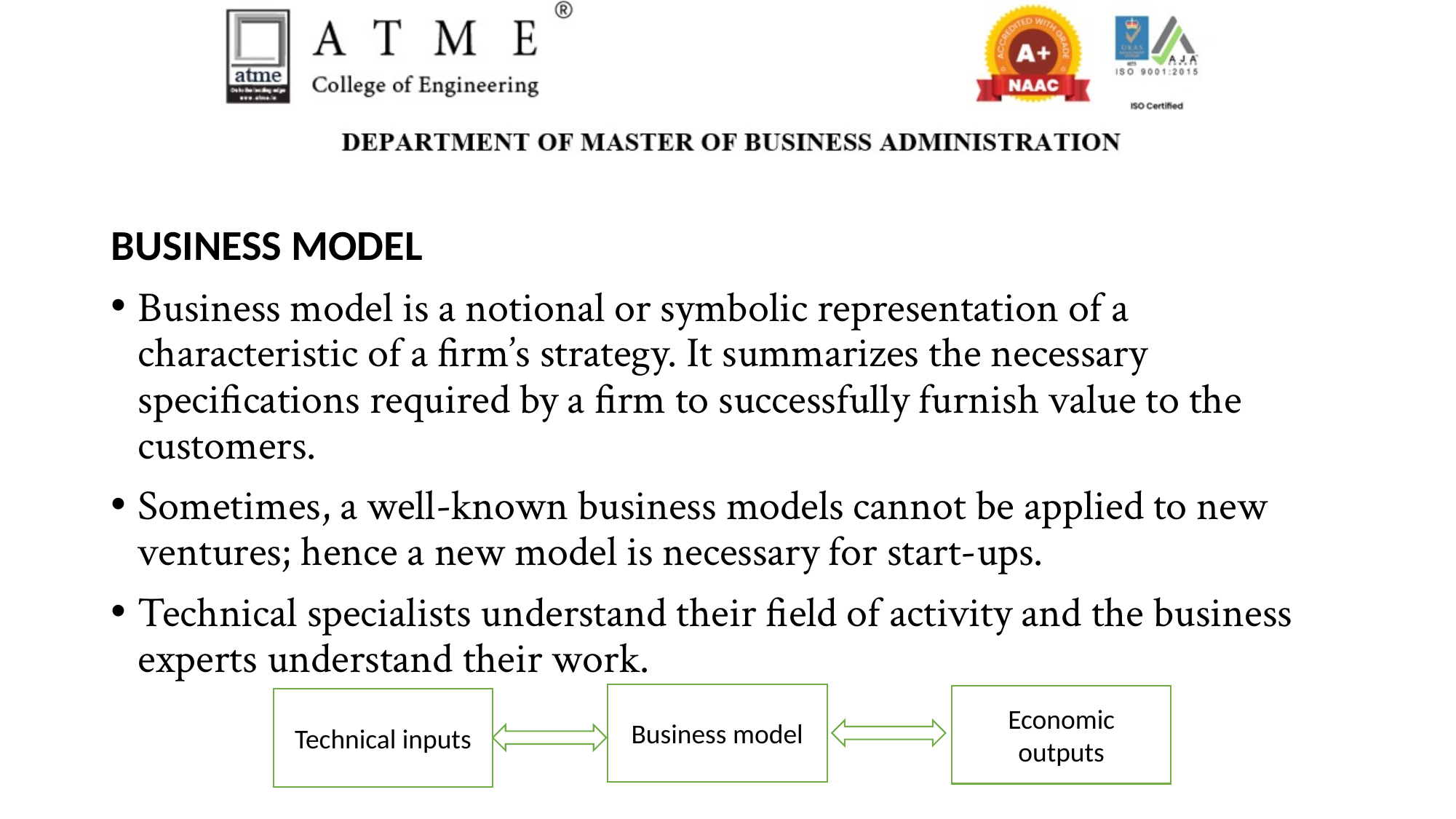

BUSINESS MODEL
Business model is a notional or symbolic representation of a characteristic of a firm’s strategy. It summarizes the necessary specifications required by a firm to successfully furnish value to the customers.
Sometimes, a well-known business models cannot be applied to new ventures; hence a new model is necessary for start-ups.
Technical specialists understand their field of activity and the business experts understand their work.

Business model
Economic outputs
Technical inputs